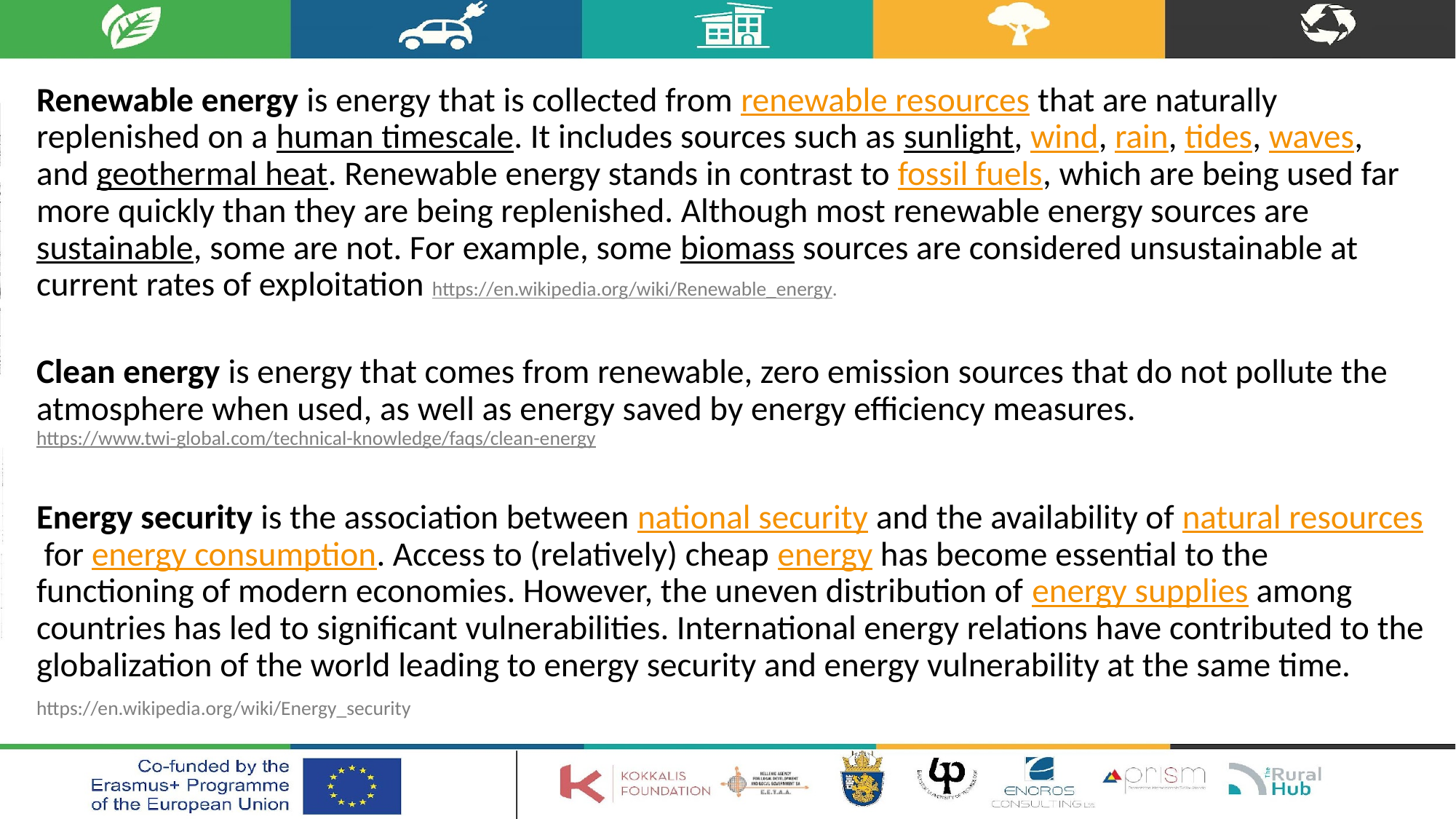

Renewable energy is energy that is collected from renewable resources that are naturally replenished on a human timescale. It includes sources such as sunlight, wind, rain, tides, waves, and geothermal heat. Renewable energy stands in contrast to fossil fuels, which are being used far more quickly than they are being replenished. Although most renewable energy sources are sustainable, some are not. For example, some biomass sources are considered unsustainable at current rates of exploitation https://en.wikipedia.org/wiki/Renewable_energy.

Clean energy is energy that comes from renewable, zero emission sources that do not pollute the atmosphere when used, as well as energy saved by energy efficiency measures. https://www.twi-global.com/technical-knowledge/faqs/clean-energy

Energy security is the association between national security and the availability of natural resources for energy consumption. Access to (relatively) cheap energy has become essential to the functioning of modern economies. However, the uneven distribution of energy supplies among countries has led to significant vulnerabilities. International energy relations have contributed to the globalization of the world leading to energy security and energy vulnerability at the same time.
https://en.wikipedia.org/wiki/Energy_security